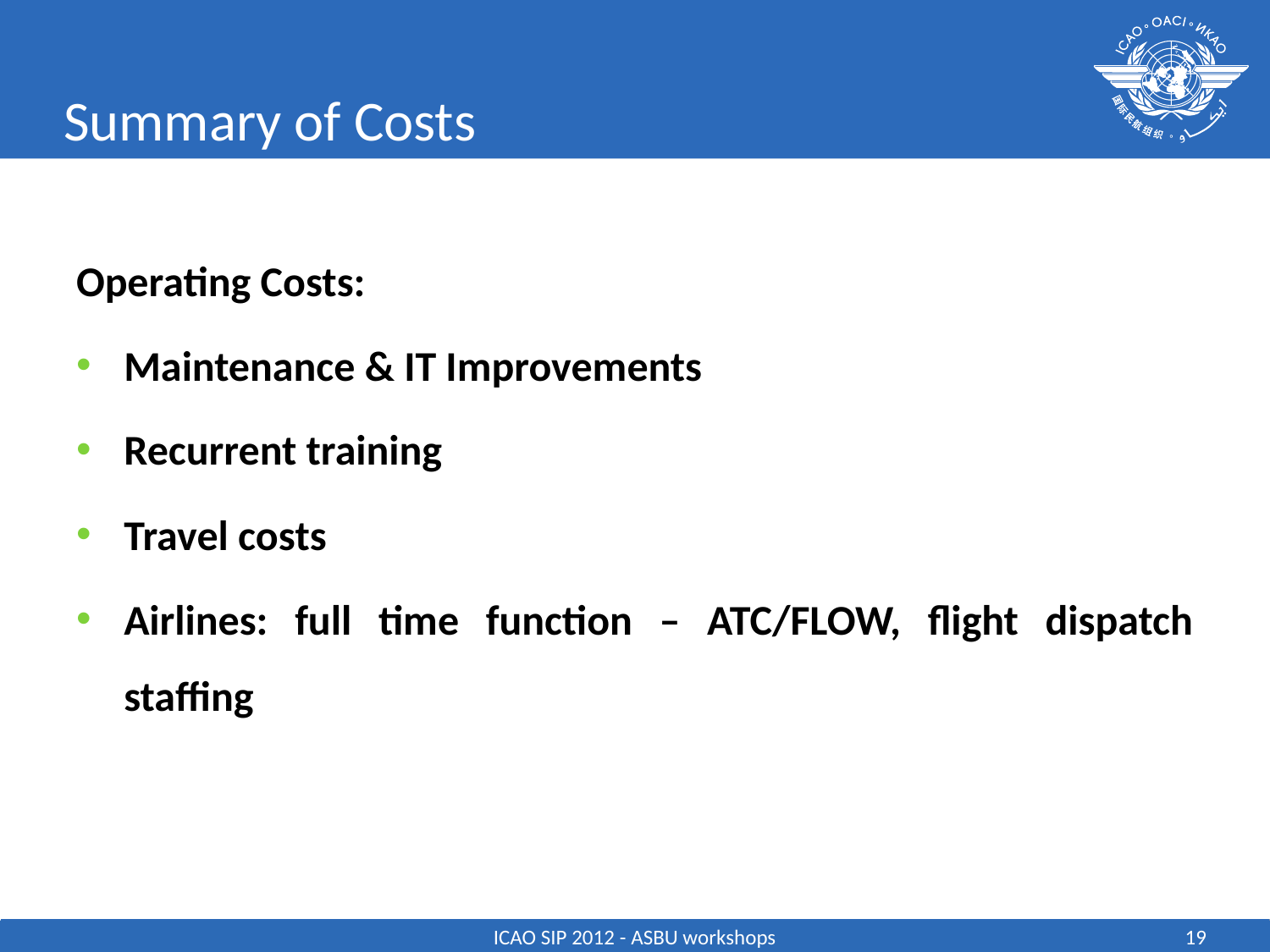

# Summary of Costs
Operating Costs:
Maintenance & IT Improvements
Recurrent training
Travel costs
Airlines: full time function – ATC/FLOW, flight dispatch staffing
ICAO SIP 2012 - ASBU workshops
19